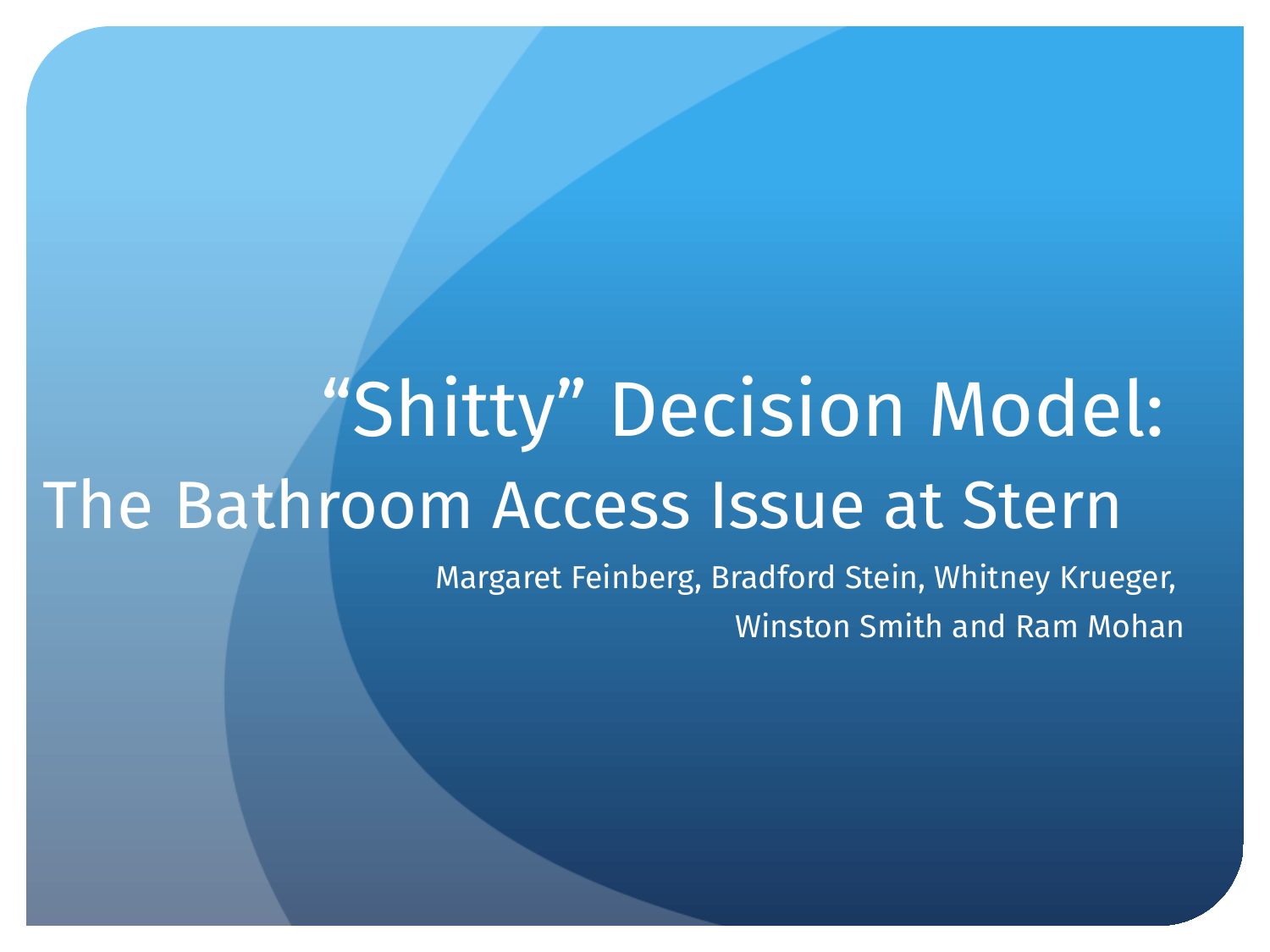

# “Shitty” Decision Model: The Bathroom Access Issue at Stern
Margaret Feinberg, Bradford Stein, Whitney Krueger,
Winston Smith and Ram Mohan